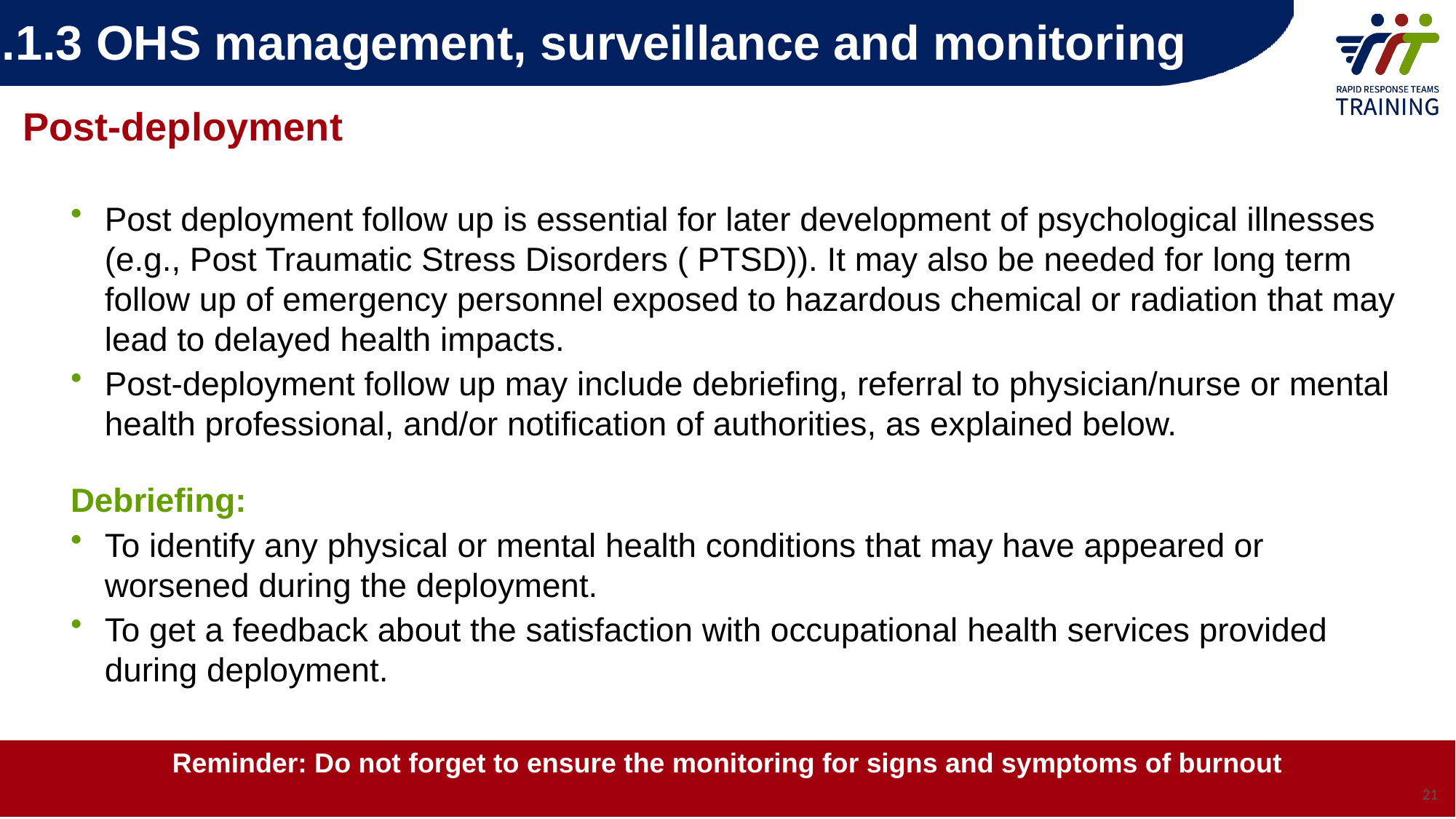

7.1.3 OHS management, surveillance and monitoring
Post-deployment
Post deployment follow up is essential for later development of psychological illnesses (e.g., Post Traumatic Stress Disorders ( PTSD)). It may also be needed for long term follow up of emergency personnel exposed to hazardous chemical or radiation that may lead to delayed health impacts.
Post-deployment follow up may include debriefing, referral to physician/nurse or mental health professional, and/or notification of authorities, as explained below.

Debriefing:
To identify any physical or mental health conditions that may have appeared or worsened during the deployment.
To get a feedback about the satisfaction with occupational health services provided during deployment.

Reminder: Do not forget to ensure the monitoring for signs and symptoms of burnout

21